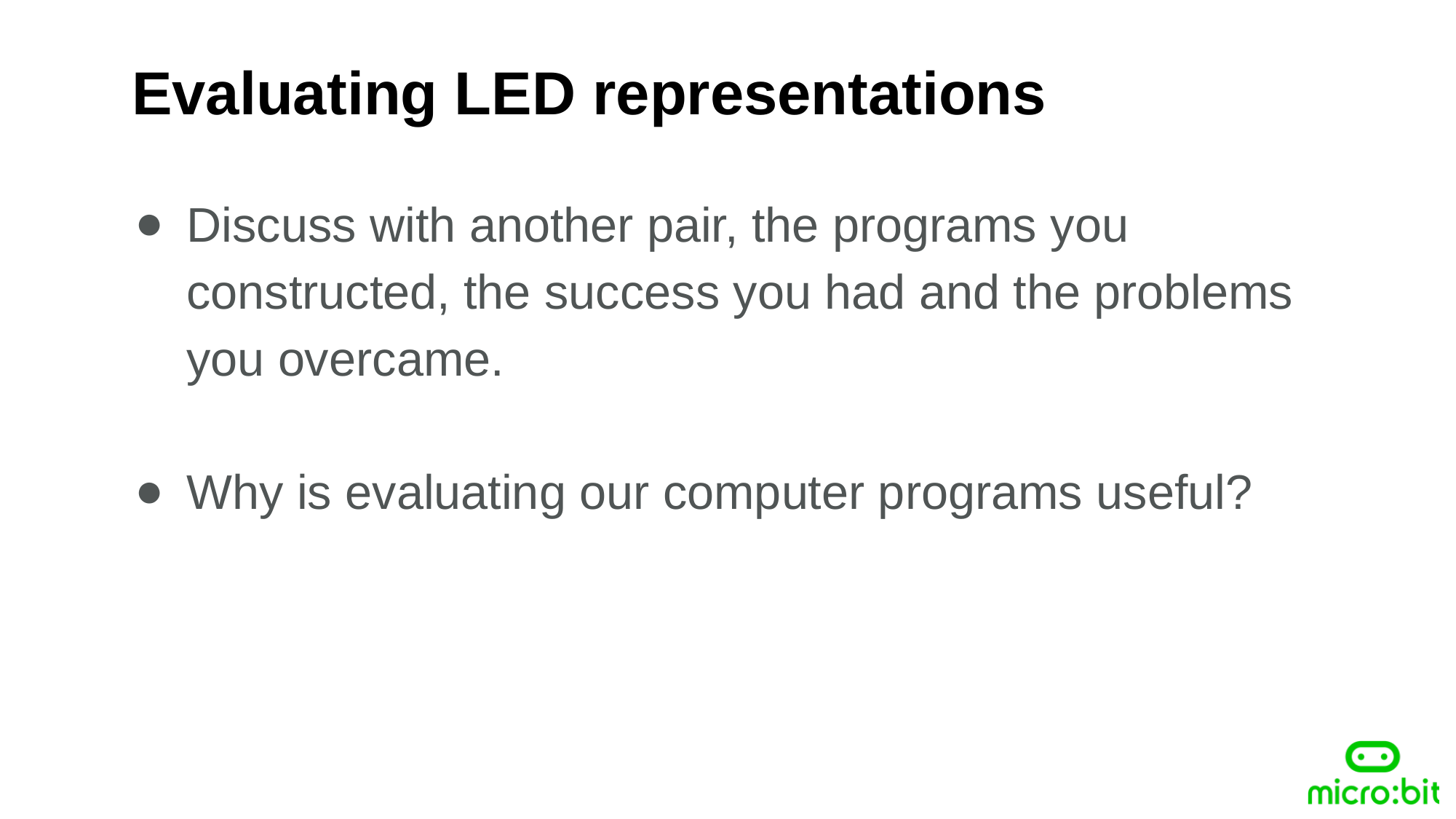

Evaluating LED representations

Discuss with another pair, the programs you constructed, the success you had and the problems you overcame.

Why is evaluating our computer programs useful?